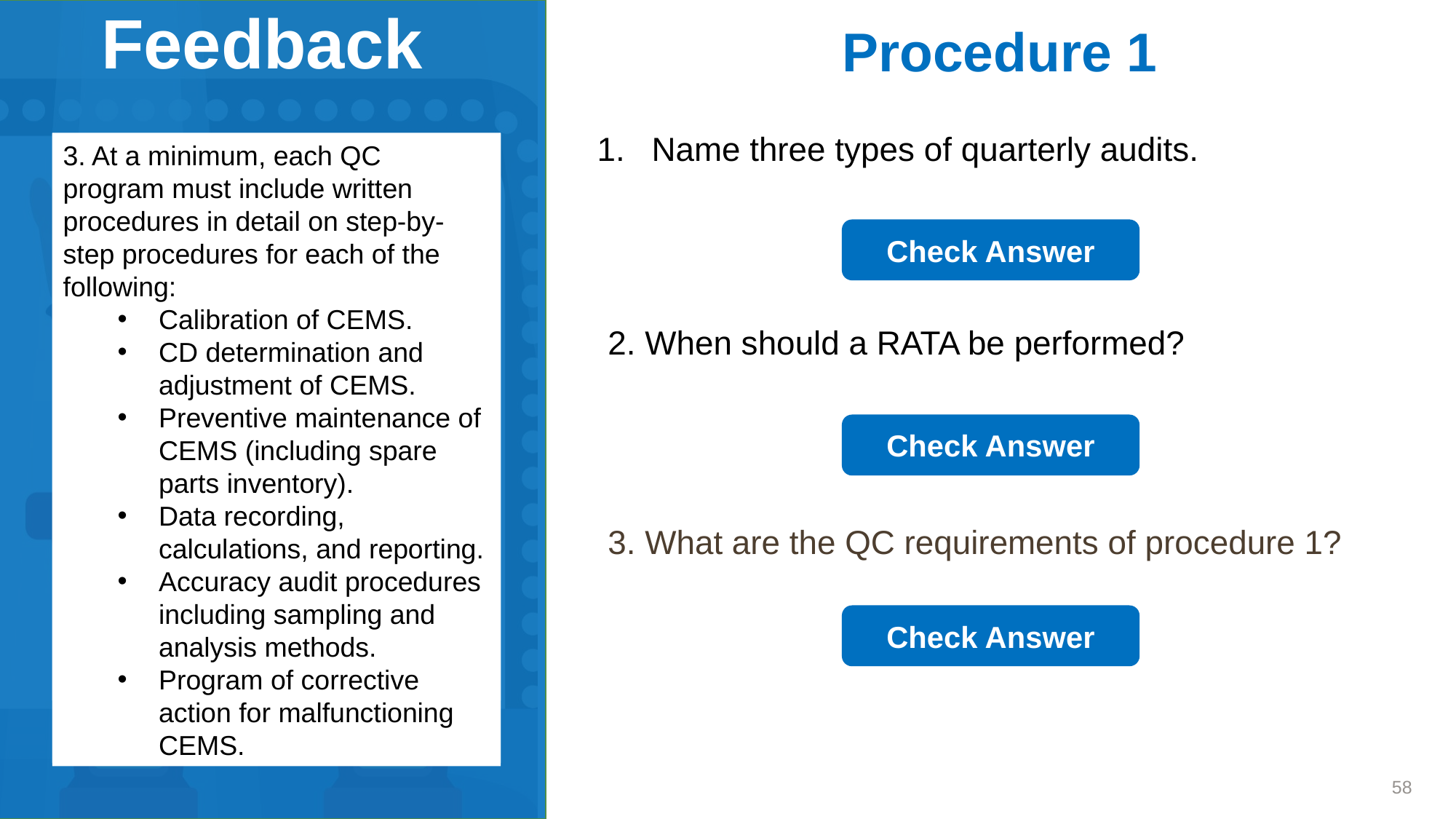

Procedure 1
Name three types of quarterly audits.

1. CGA – if applicable, may be conducted in three of four calendar quarters, but in no more than three quarters in succession

RAA – may be conducted three of four calendar quarters, but in no more than three quarters in succession

Other Alternative Audits – may be conducted as approved by the Administrator for three of four calendar quarters

2. One RATA is required at least every four calendar quarters, except where the affected facility is off-line (does not operate) in the fourth calendar quarter since the quarter of the previous RATA. If this occurs, the RATA shall be performed in the quarter in which the unit recommences operation.

3. At a minimum, each QC program must include written procedures in detail on step-by-step procedures for each of the following:
Calibration of CEMS.
CD determination and adjustment of CEMS.
Preventive maintenance of CEMS (including spare parts inventory).
Data recording, calculations, and reporting.
Accuracy audit procedures including sampling and analysis methods.
Program of corrective action for malfunctioning CEMS.
Check Answer
2. When should a RATA be performed?

Check Answer
3. What are the QC requirements of procedure 1?
Check Answer
58